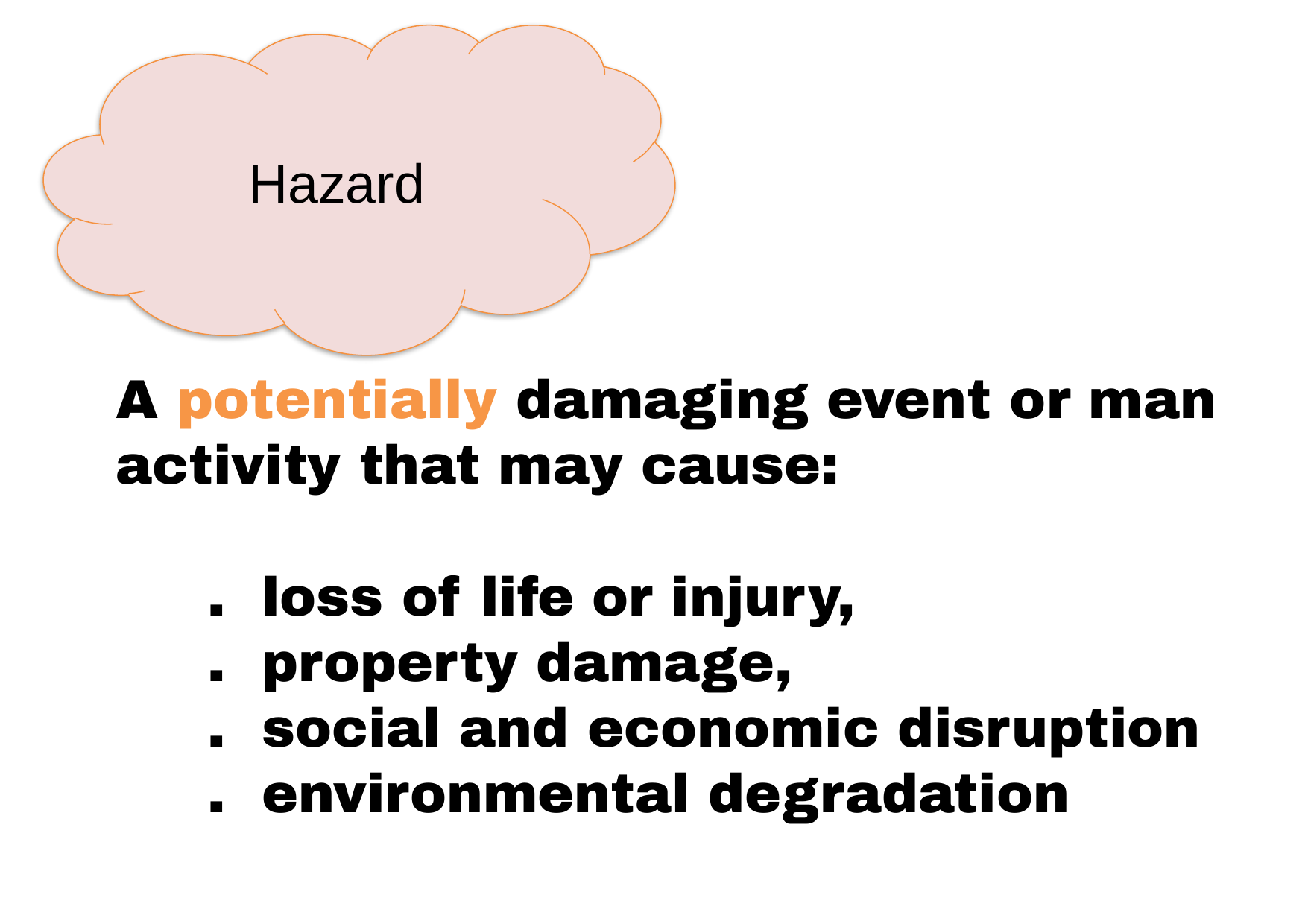

Hazard
A potentially damaging event or man activity that may cause:

     .  loss of life or injury,
     .  property damage,
     .  social and economic disruption
     .  environmental degradation